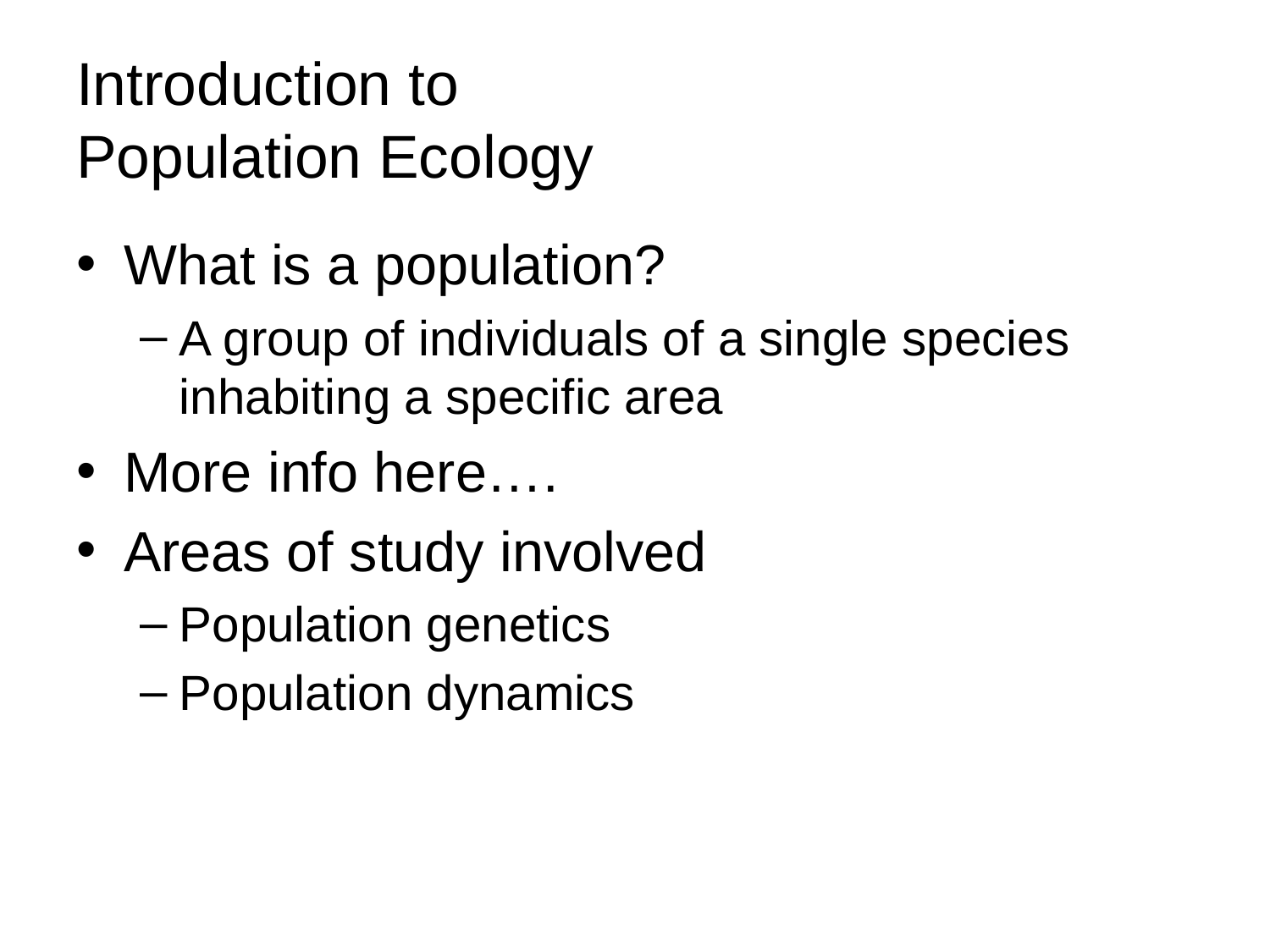

# Introduction to Population Ecology
What is a population?
A group of individuals of a single species inhabiting a specific area
More info here….
Areas of study involved
Population genetics
Population dynamics